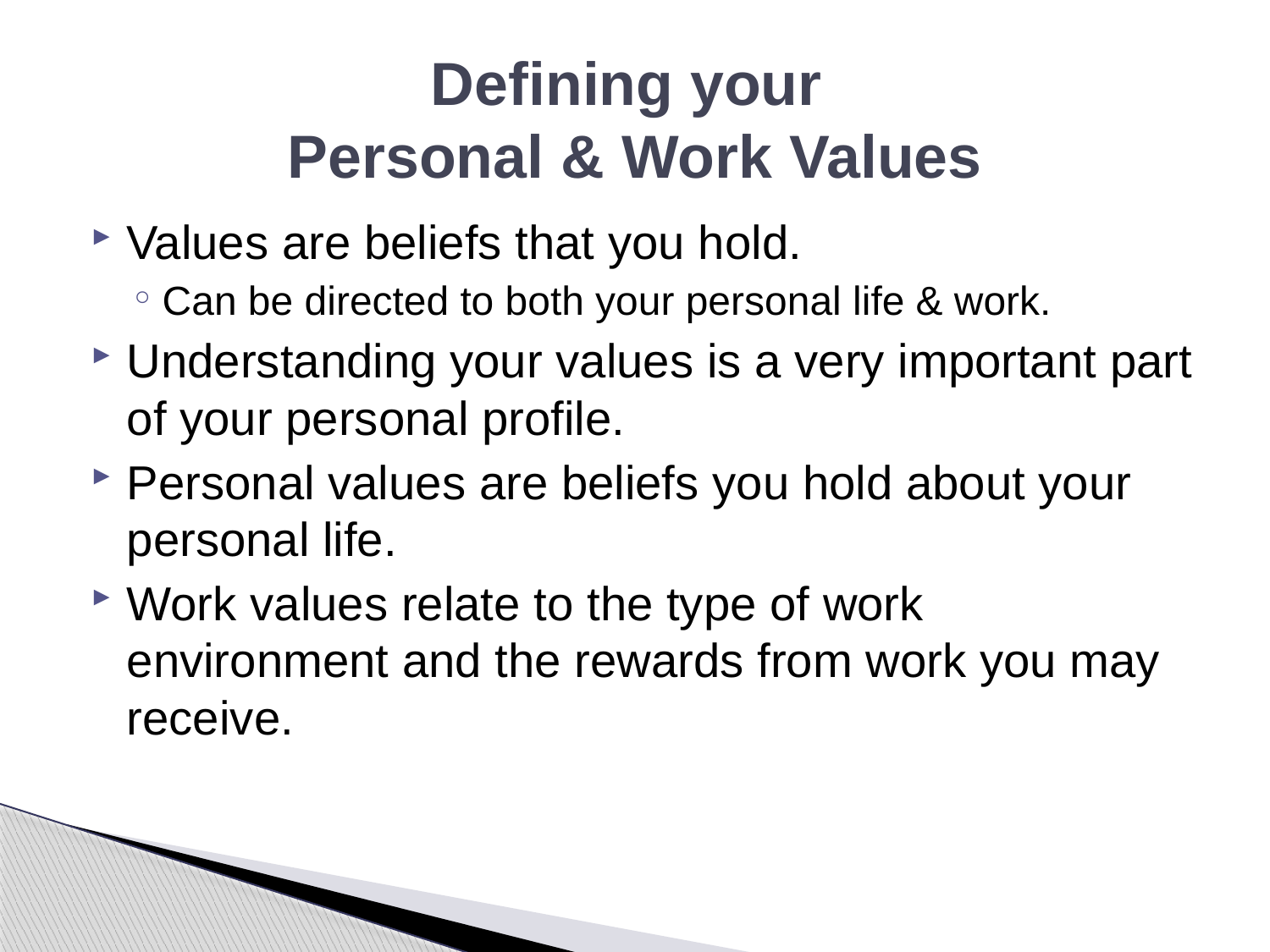

# Defining your Personal & Work Values
Values are beliefs that you hold.
Can be directed to both your personal life & work.
Understanding your values is a very important part of your personal profile.
Personal values are beliefs you hold about your personal life.
Work values relate to the type of work environment and the rewards from work you may receive.